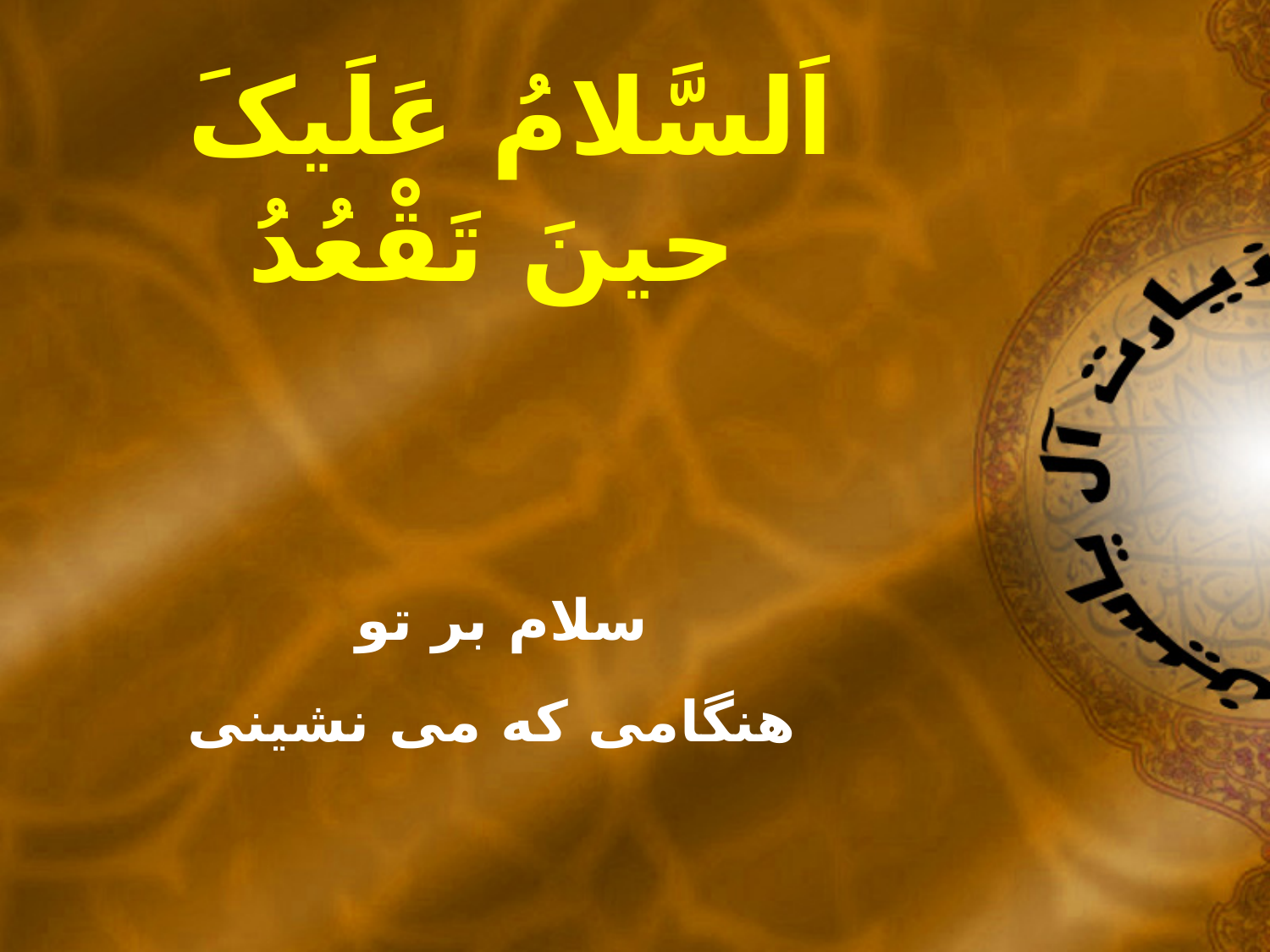

اَلسَّلامُ عَلَيکَ
حينَ تَقْعُدُ
سلام بر تو
هنگامى که مى نشينى